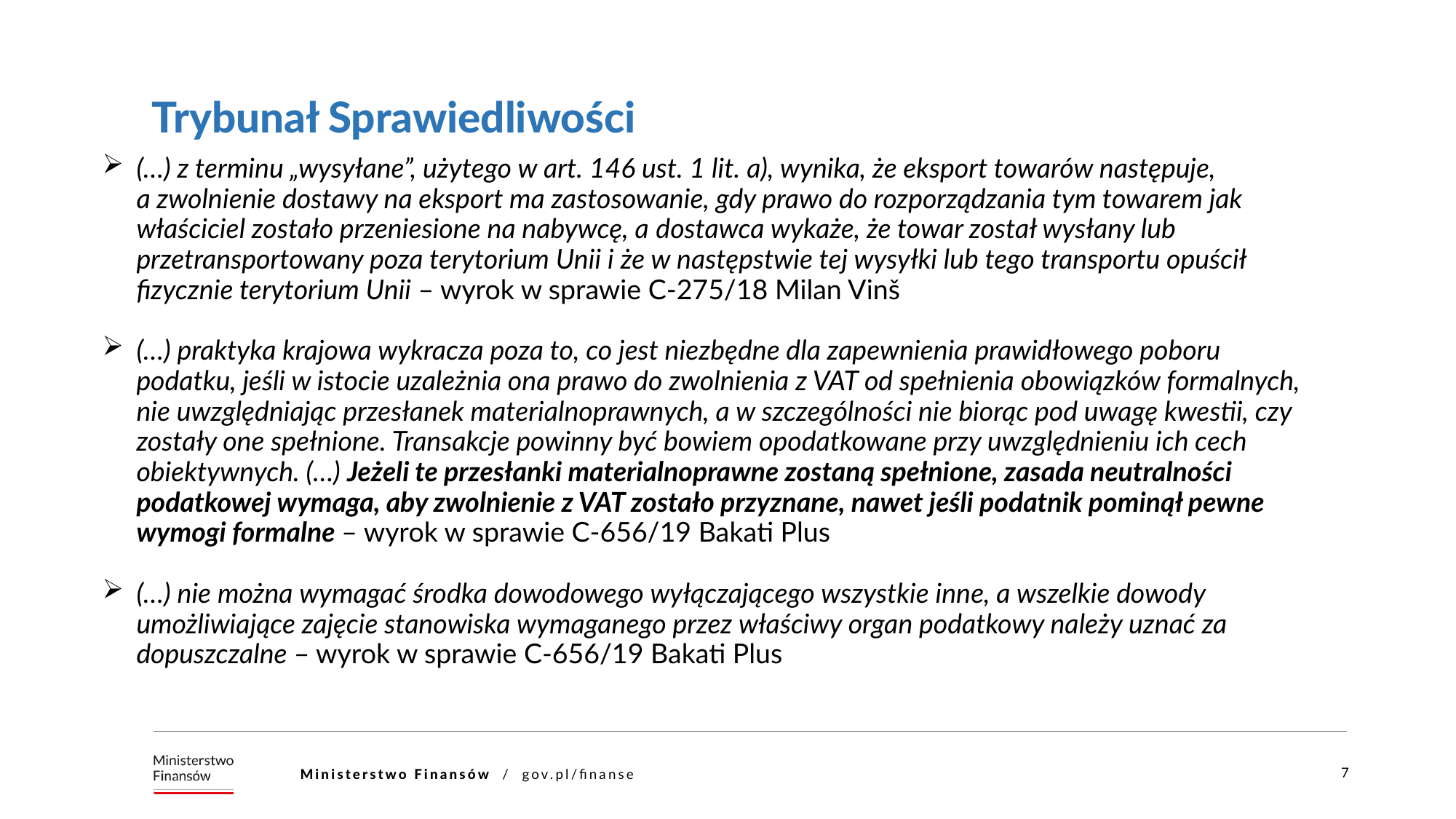

Trybunał Sprawiedliwości
(…) z terminu „wysyłane”, użytego w art. 146 ust. 1 lit. a), wynika, że eksport towarów następuje, a zwolnienie dostawy na eksport ma zastosowanie, gdy prawo do rozporządzania tym towarem jak właściciel zostało przeniesione na nabywcę, a dostawca wykaże, że towar został wysłany lub przetransportowany poza terytorium Unii i że w następstwie tej wysyłki lub tego transportu opuścił fizycznie terytorium Unii – wyrok w sprawie C-275/18 Milan Vinš

(…) praktyka krajowa wykracza poza to, co jest niezbędne dla zapewnienia prawidłowego poboru podatku, jeśli w istocie uzależnia ona prawo do zwolnienia z VAT od spełnienia obowiązków formalnych, nie uwzględniając przesłanek materialnoprawnych, a w szczególności nie biorąc pod uwagę kwestii, czy zostały one spełnione. Transakcje powinny być bowiem opodatkowane przy uwzględnieniu ich cech obiektywnych. (…) Jeżeli te przesłanki materialnoprawne zostaną spełnione, zasada neutralności podatkowej wymaga, aby zwolnienie z VAT zostało przyznane, nawet jeśli podatnik pominął pewne wymogi formalne – wyrok w sprawie C-656/19 Bakati Plus

(…) nie można wymagać środka dowodowego wyłączającego wszystkie inne, a wszelkie dowody umożliwiające zajęcie stanowiska wymaganego przez właściwy organ podatkowy należy uznać za dopuszczalne – wyrok w sprawie C-656/19 Bakati Plus